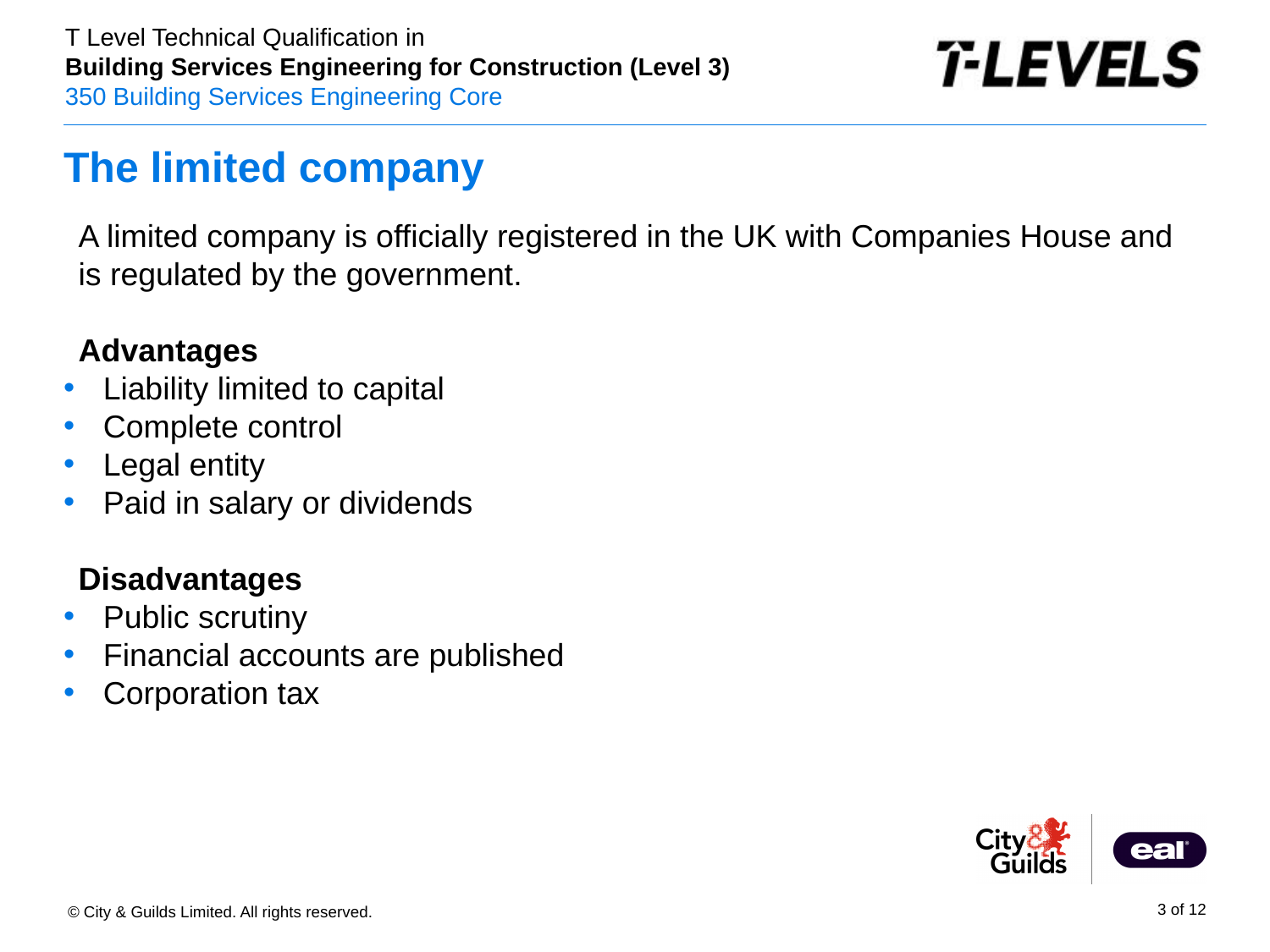

# The limited company

PowerPoint presentation
A limited company is officially registered in the UK with Companies House and is regulated by the government.

Advantages
Liability limited to capital
Complete control
Legal entity
Paid in salary or dividends

Disadvantages
Public scrutiny
Financial accounts are published
Corporation tax